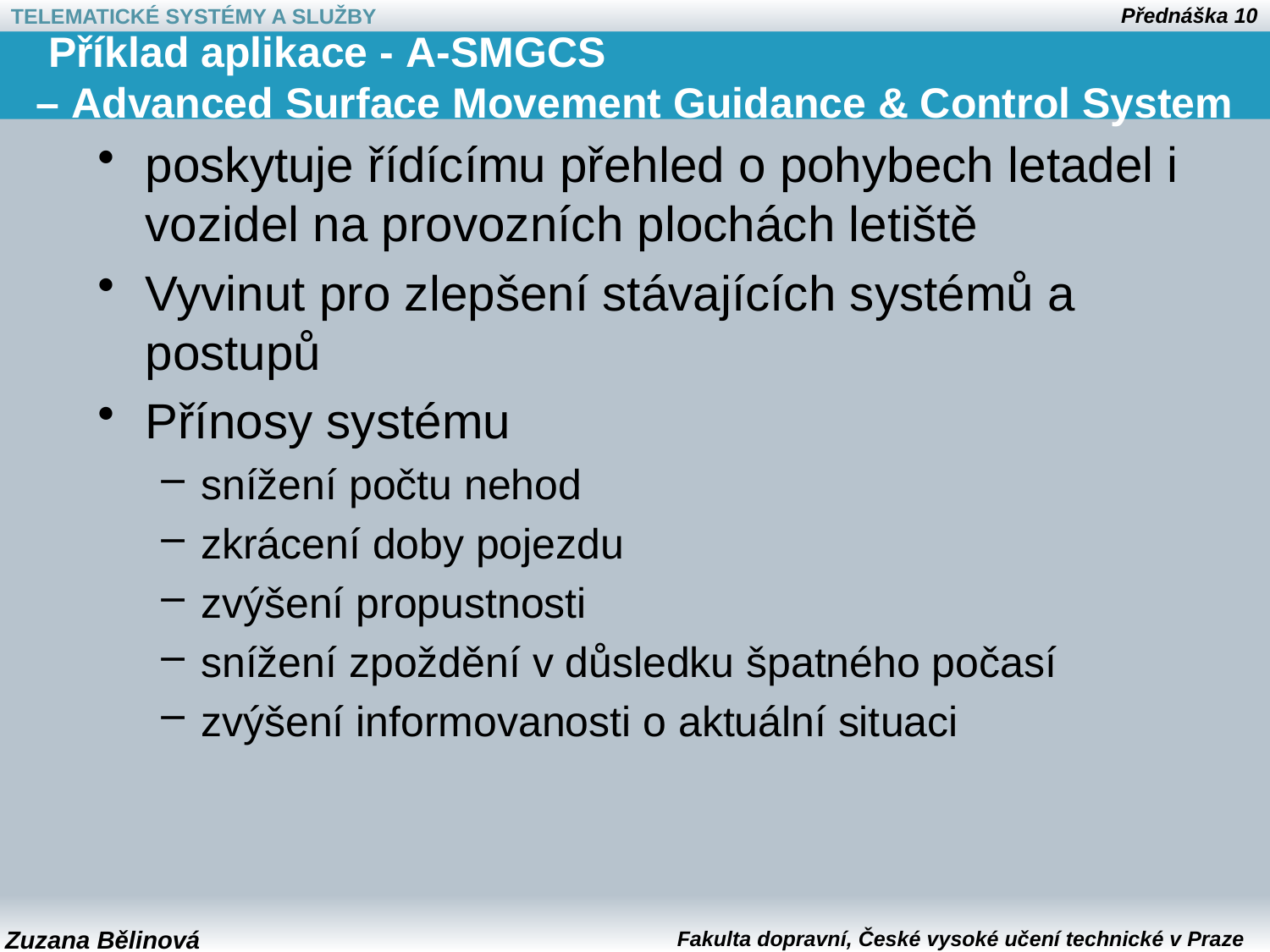

# Příklad aplikace - A-SMGCS – Advanced Surface Movement Guidance & Control System
poskytuje řídícímu přehled o pohybech letadel i vozidel na provozních plochách letiště
Vyvinut pro zlepšení stávajících systémů a postupů
Přínosy systému
snížení počtu nehod
zkrácení doby pojezdu
zvýšení propustnosti
snížení zpoždění v důsledku špatného počasí
zvýšení informovanosti o aktuální situaci